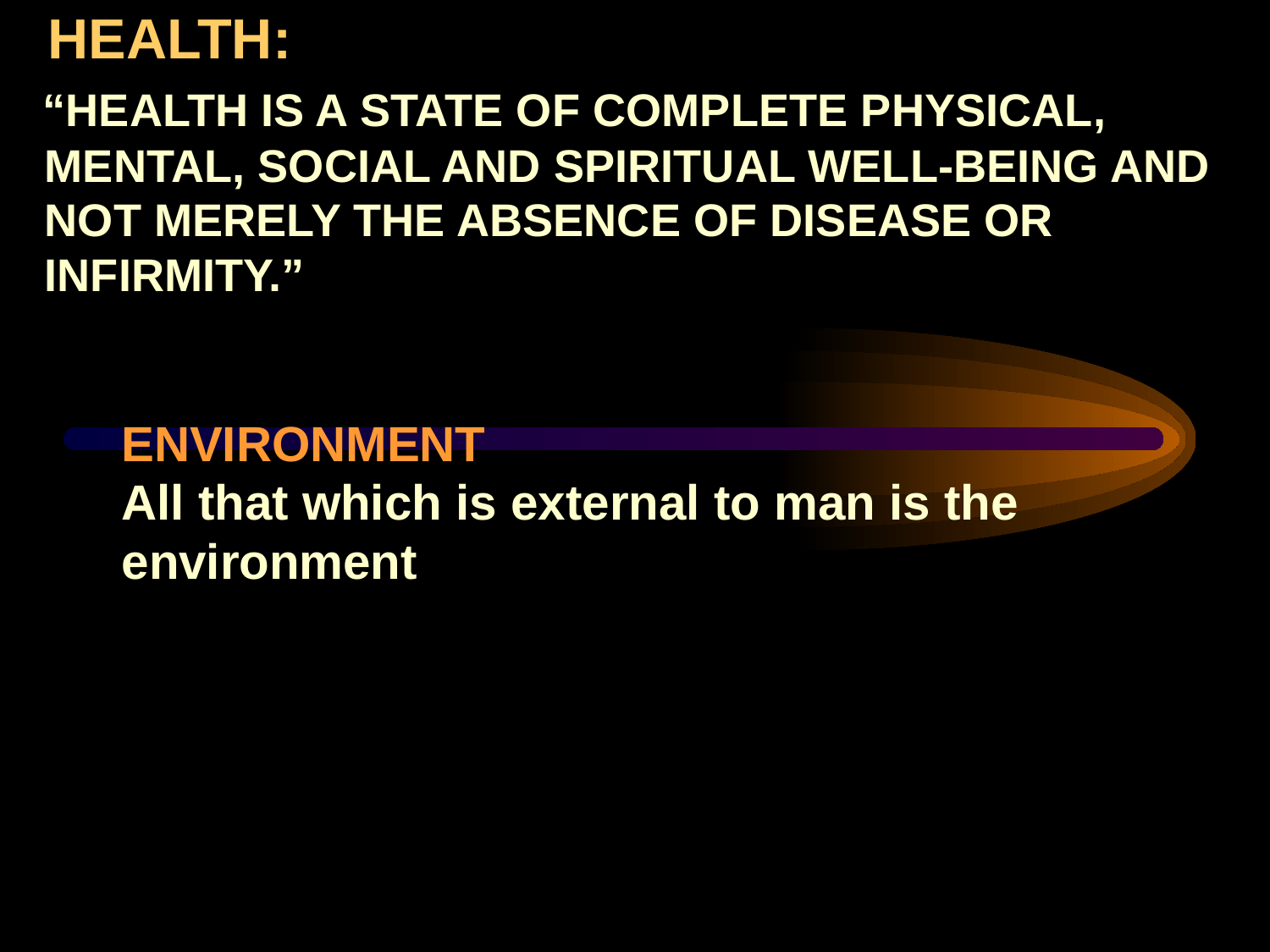

HEALTH:
       “HEALTH IS A STATE OF COMPLETE PHYSICAL, MENTAL, SOCIAL AND SPIRITUAL WELL-BEING AND NOT MERELY THE ABSENCE OF DISEASE OR INFIRMITY.”

#
ENVIRONMENT
All that which is external to man is the environment